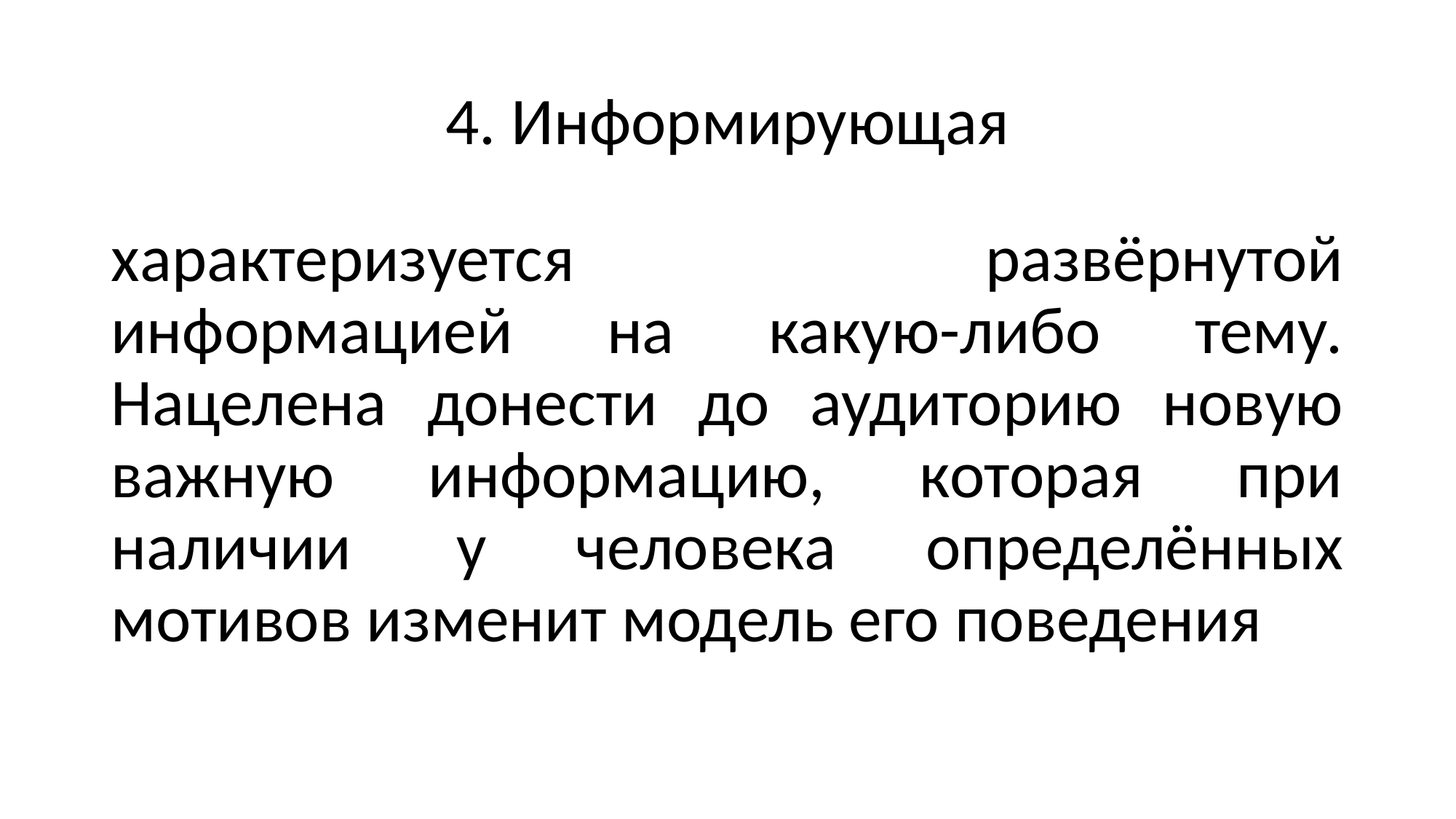

# 4. Информирующая
характеризуется развёрнутой информацией на какую-либо тему. Нацелена донести до аудиторию новую важную информацию, которая при наличии  y человека определённых мотивов изменит модель его поведения